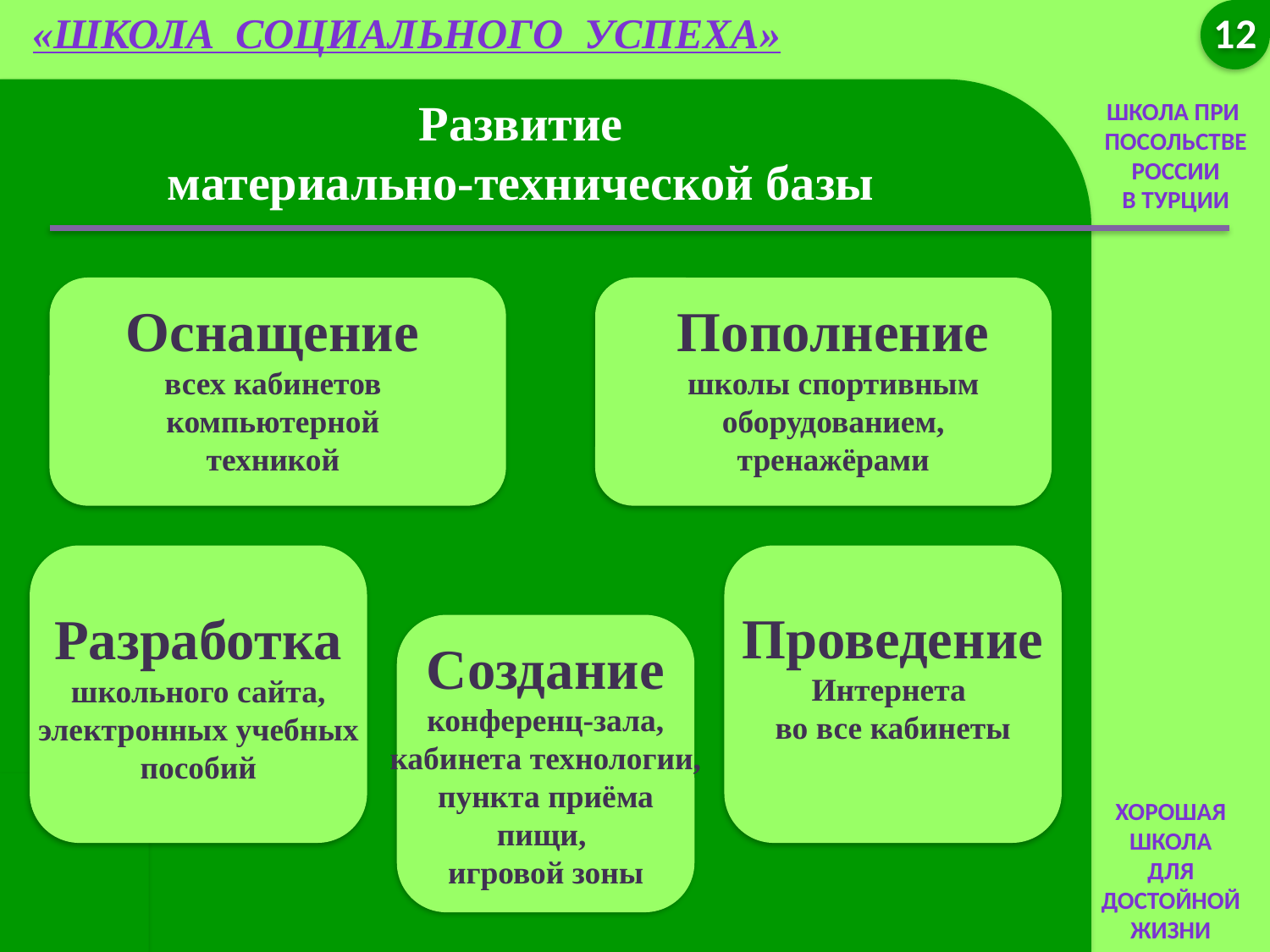

«Школа  социального  успеха»

12

Развитие
материально-технической базы
Школа при
Посольстве
России
В Турции

Оснащение
всех кабинетов компьютерной техникой
Пополнение
школы спортивным оборудованием, тренажёрами

Проведение
Интернета
во все кабинеты
Разработка
школьного сайта, электронных учебных пособий

Создание
конференц-зала, кабинета технологии, пункта приёма пищи,
игровой зоны
Хорошая школа для достойной жизни
Хорошая
Школа
Для
Достойной
жизни